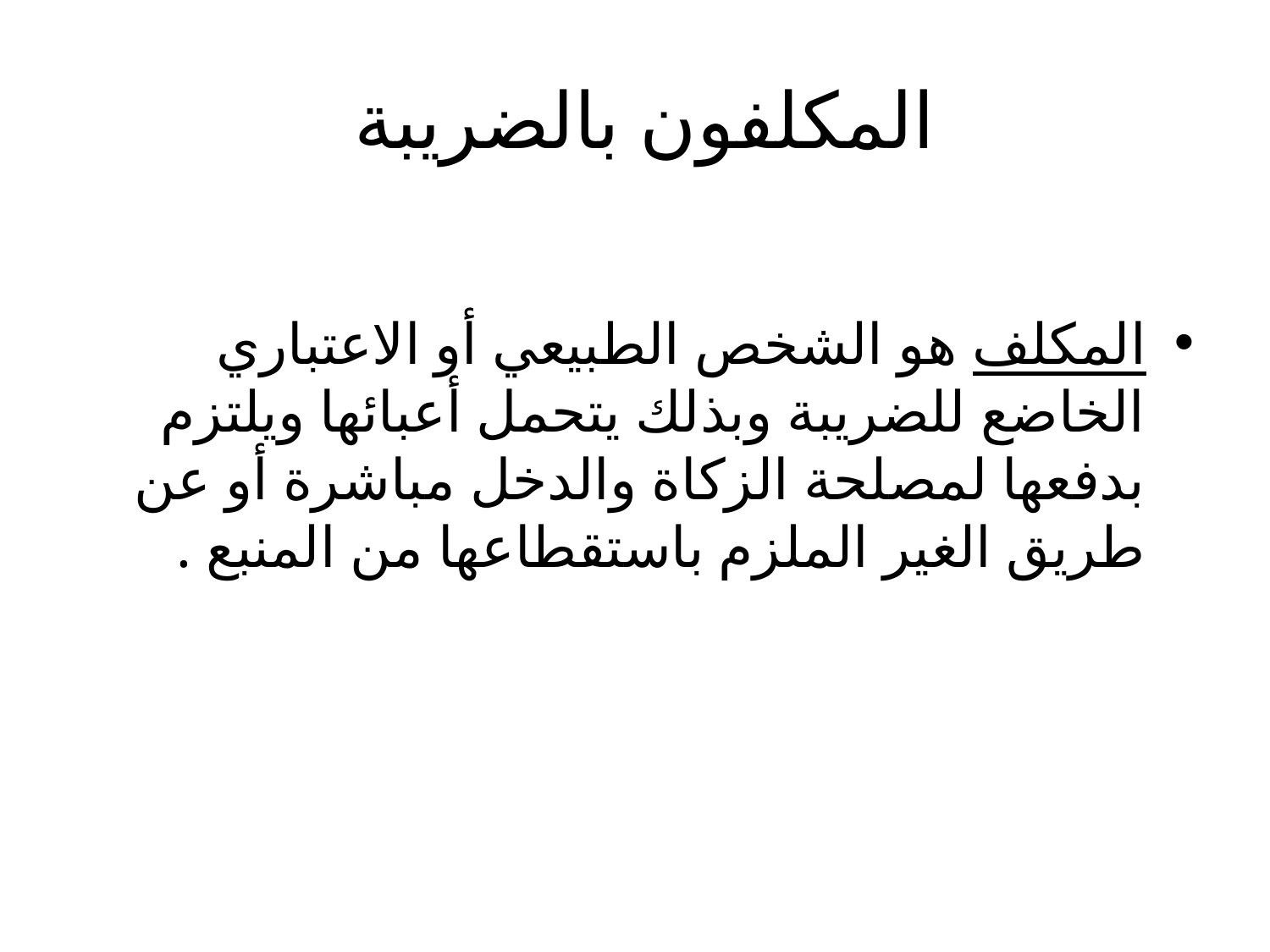

# المكلفون بالضريبة

المكلف هو الشخص الطبيعي أو الاعتباري الخاضع للضريبة وبذلك يتحمل أعبائها ويلتزم بدفعها لمصلحة الزكاة والدخل مباشرة أو عن طريق الغير الملزم باستقطاعها من المنبع .